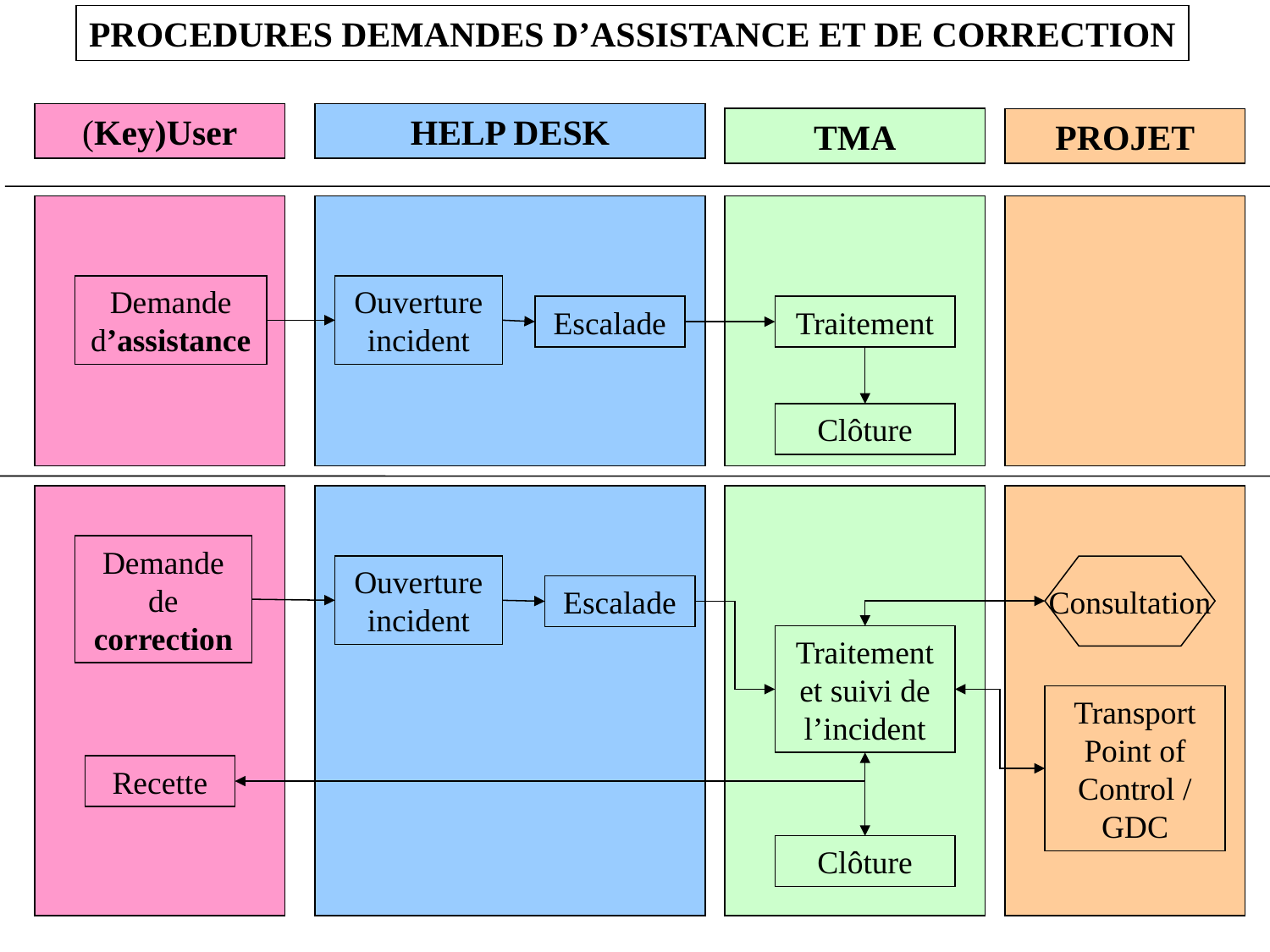

PROCEDURES DEMANDES D’ASSISTANCE ET DE CORRECTION
(Key)User
HELP DESK
TMA
PROJET

Demande d’assistance
Ouverture incident
Escalade
Traitement
Clôture

Demande de correction
Ouverture incident
Consultation
Escalade
Traitement et suivi de l’incident
Transport Point of Control / GDC
Recette
Clôture